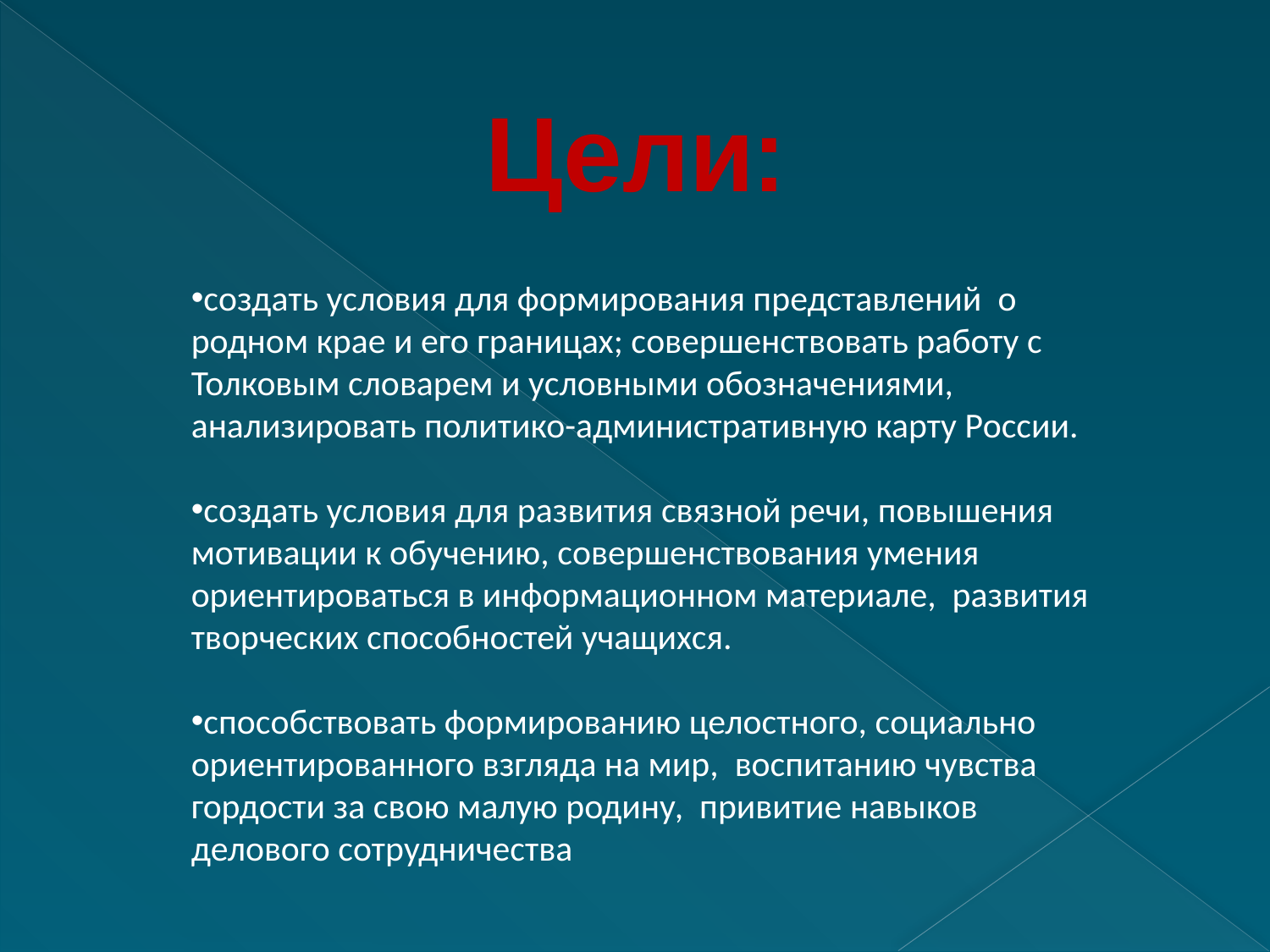

Цели:

создать условия для формирования представлений  о родном крае и его границах; совершенствовать работу с Толковым словарем и условными обозначениями, анализировать политико-административную карту России.

создать условия для развития связной речи, повышения мотивации к обучению, совершенствования умения ориентироваться в информационном материале,  развития  творческих способностей учащихся.

способствовать формированию целостного, социально ориентированного взгляда на мир,  воспитанию чувства гордости за свою малую родину,  привитие навыков делового сотрудничества